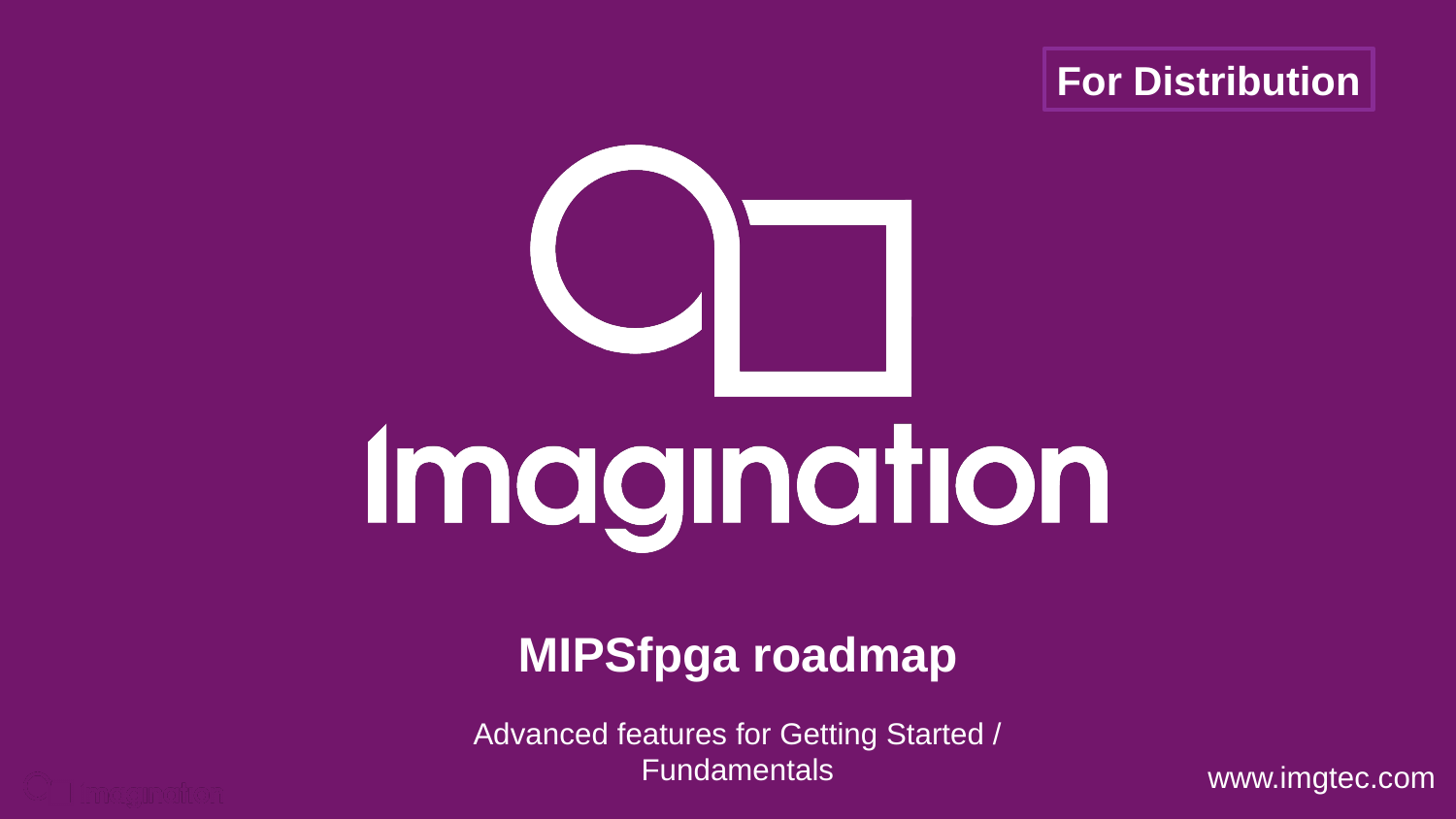

# MIPSfpga roadmap
Advanced features for Getting Started / Fundamentals